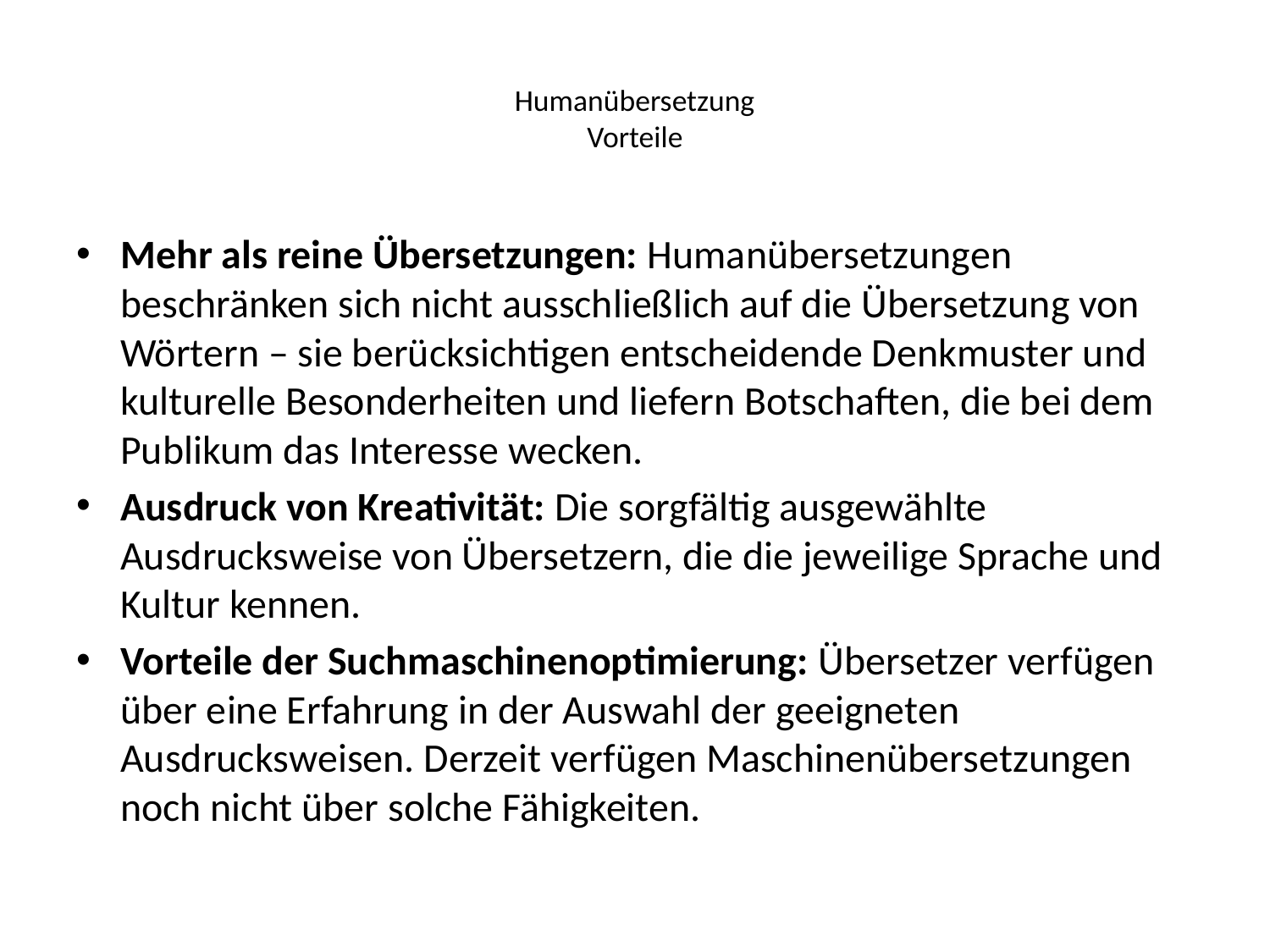

# Humanübersetzung Vorteile
Mehr als reine Übersetzungen: Humanübersetzungen beschränken sich nicht ausschließlich auf die Übersetzung von Wörtern – sie berücksichtigen entscheidende Denkmuster und kulturelle Besonderheiten und liefern Botschaften, die bei dem Publikum das Interesse wecken.
Ausdruck von Kreativität: Die sorgfältig ausgewählte Ausdrucksweise von Übersetzern, die die jeweilige Sprache und Kultur kennen.
Vorteile der Suchmaschinenoptimierung: Übersetzer verfügen über eine Erfahrung in der Auswahl der geeigneten Ausdrucksweisen. Derzeit verfügen Maschinenübersetzungen noch nicht über solche Fähigkeiten.